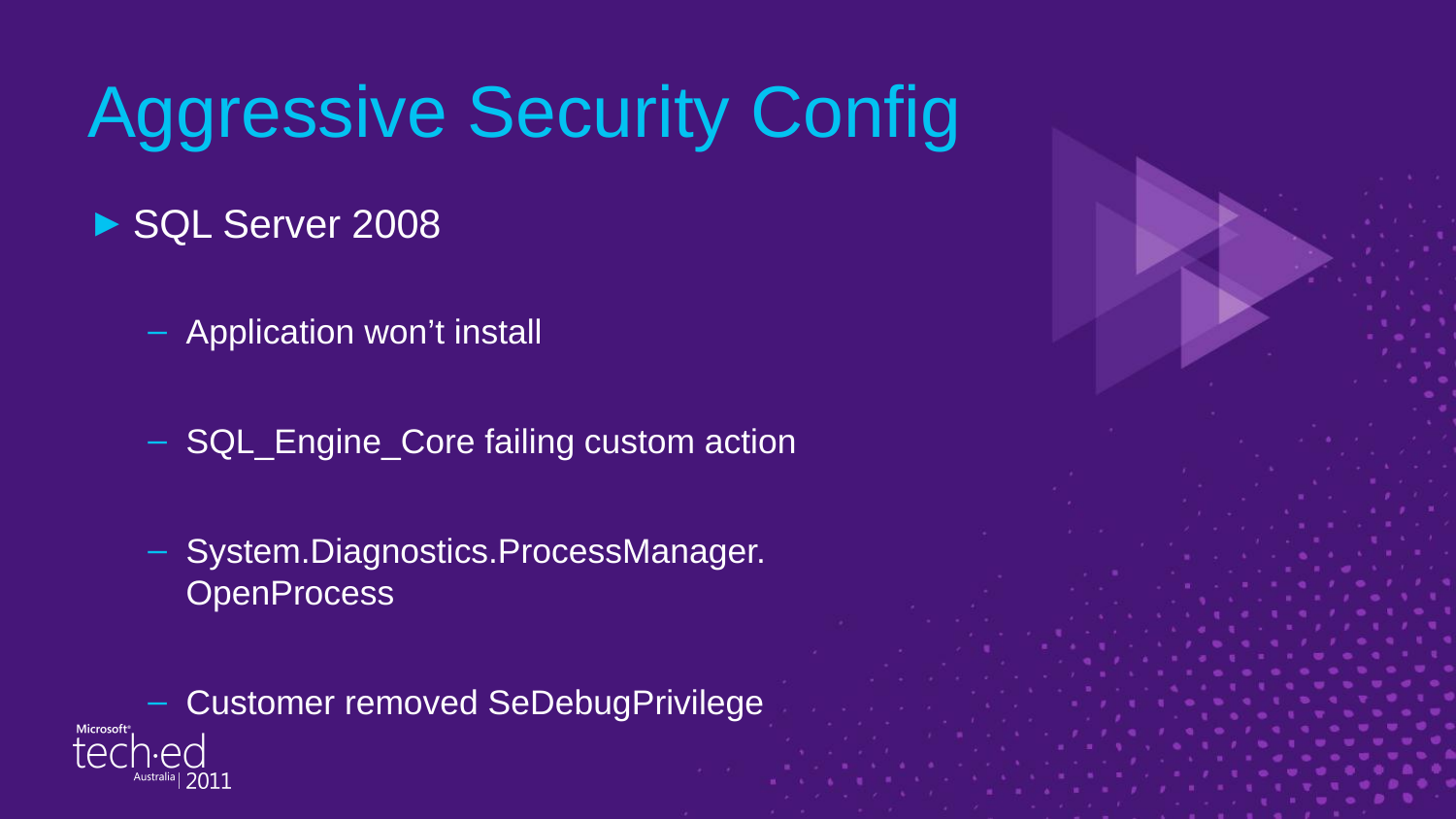

# Aggressive Security Config
SQL Server 2008

Application won’t install

SQL_Engine_Core failing custom action

System.Diagnostics.ProcessManager.
OpenProcess

Customer removed SeDebugPrivilege